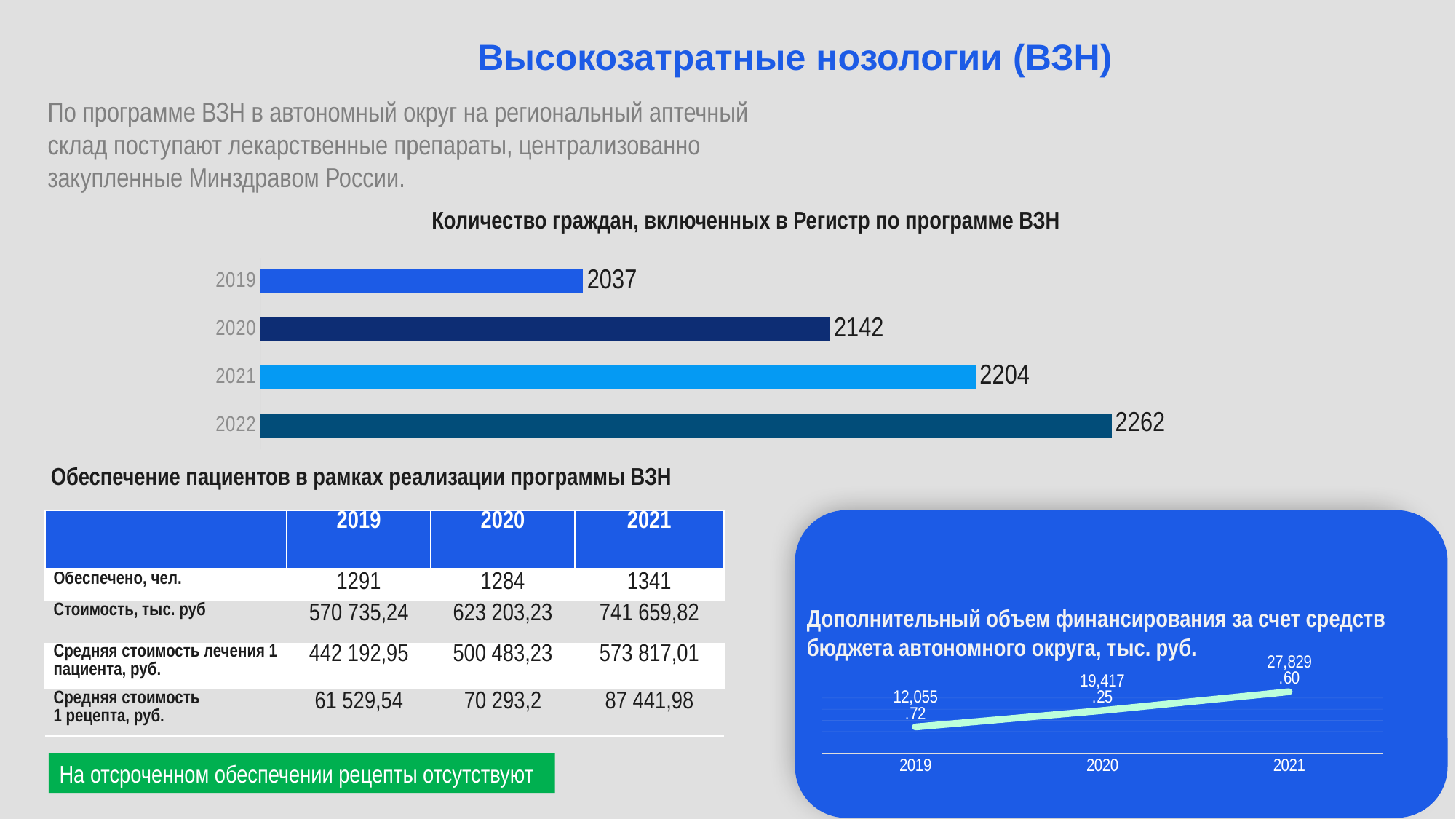

Высокозатратные нозологии (ВЗН)
По программе ВЗН в автономный округ на региональный аптечный склад поступают лекарственные препараты, централизованно закупленные Минздравом России.
Количество граждан, включенных в Регистр по программе ВЗН

### Chart

| Category | Столбец1 |
|---|---|
| 2022 | 2262.0 |
| 2021 | 2204.0 |
| 2020 | 2142.0 |
| 2019 | 2037.0 |
Обеспечение пациентов в рамках реализации программы ВЗН

|  | 2019 | 2020 | 2021 |
| --- | --- | --- | --- |
| Обеспечено, чел. | 1291 | 1284 | 1341 |
| Стоимость, тыс. руб | 570 735,24 | 623 203,23 | 741 659,82 |
| Средняя стоимость лечения 1 пациента, руб. | 442 192,95 | 500 483,23 | 573 817,01 |
| Средняя стоимость 1 рецепта, руб. | 61 529,54 | 70 293,2 | 87 441,98 |

Дополнительный объем финансирования за счет средств бюджета автономного округа, тыс. руб.

### Chart

| Category | Ряд 1 |
|---|---|
| 2019 | 12055.72 |
| 2020 | 19417.25 |
| 2021 | 27829.6 |
На отсроченном обеспечении рецепты отсутствуют